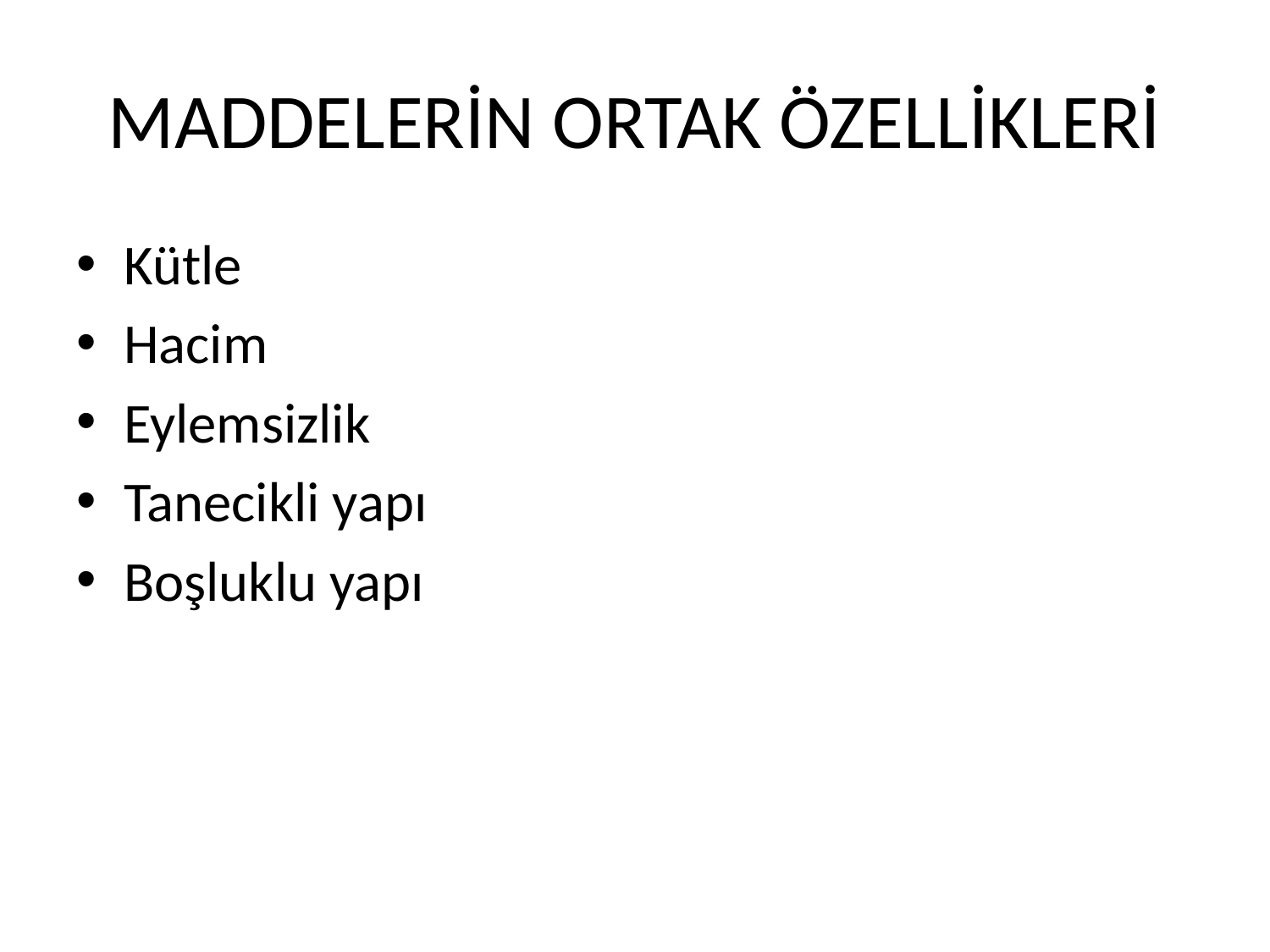

# MADDELERİN ORTAK ÖZELLİKLERİ
Kütle
Hacim
Eylemsizlik
Tanecikli yapı
Boşluklu yapı